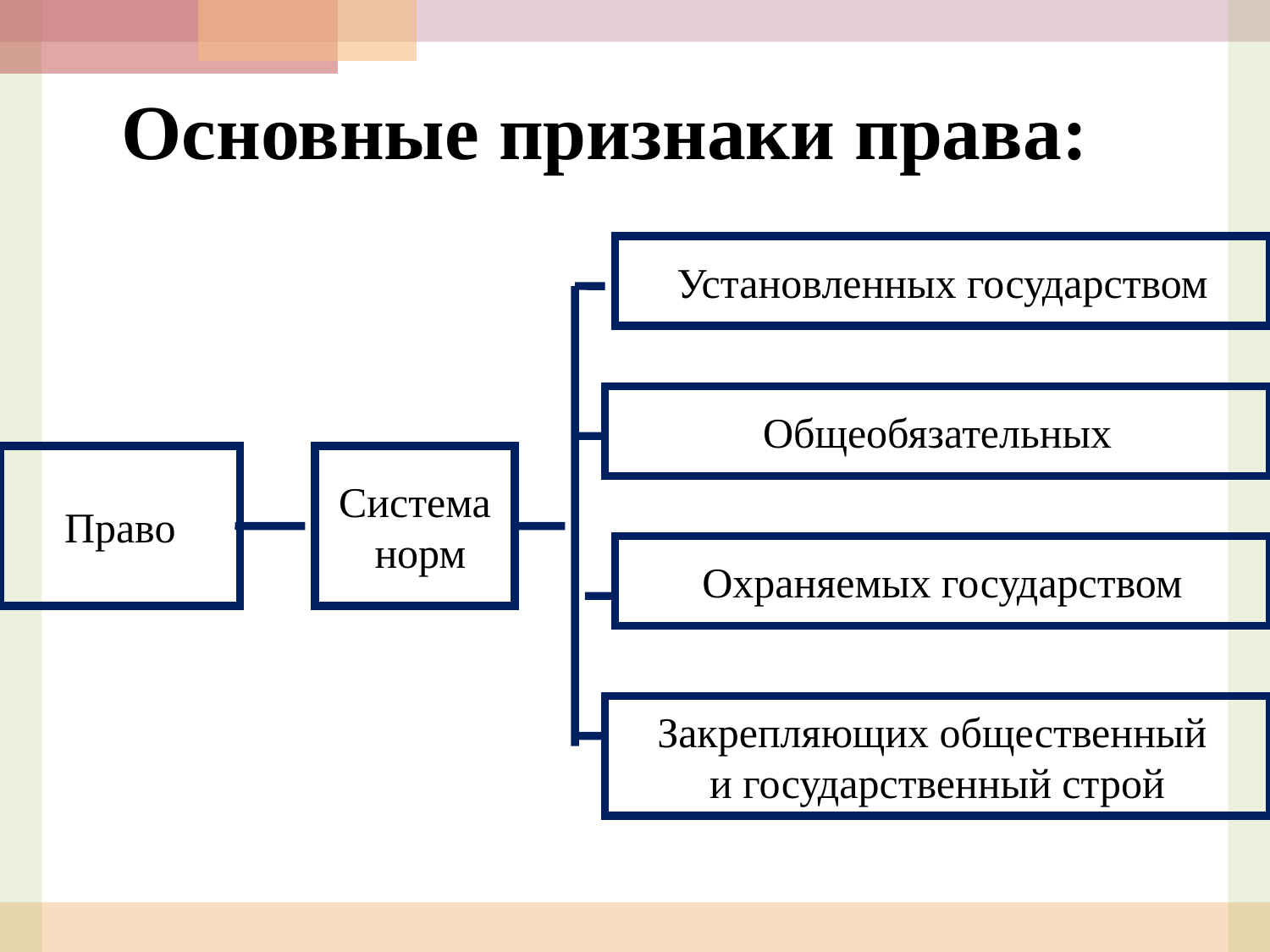

Основные признаки права:
Установленных государством

Общеобязательных

Право
Система
 норм

Охраняемых государством

Закрепляющих общественный
и государственный строй